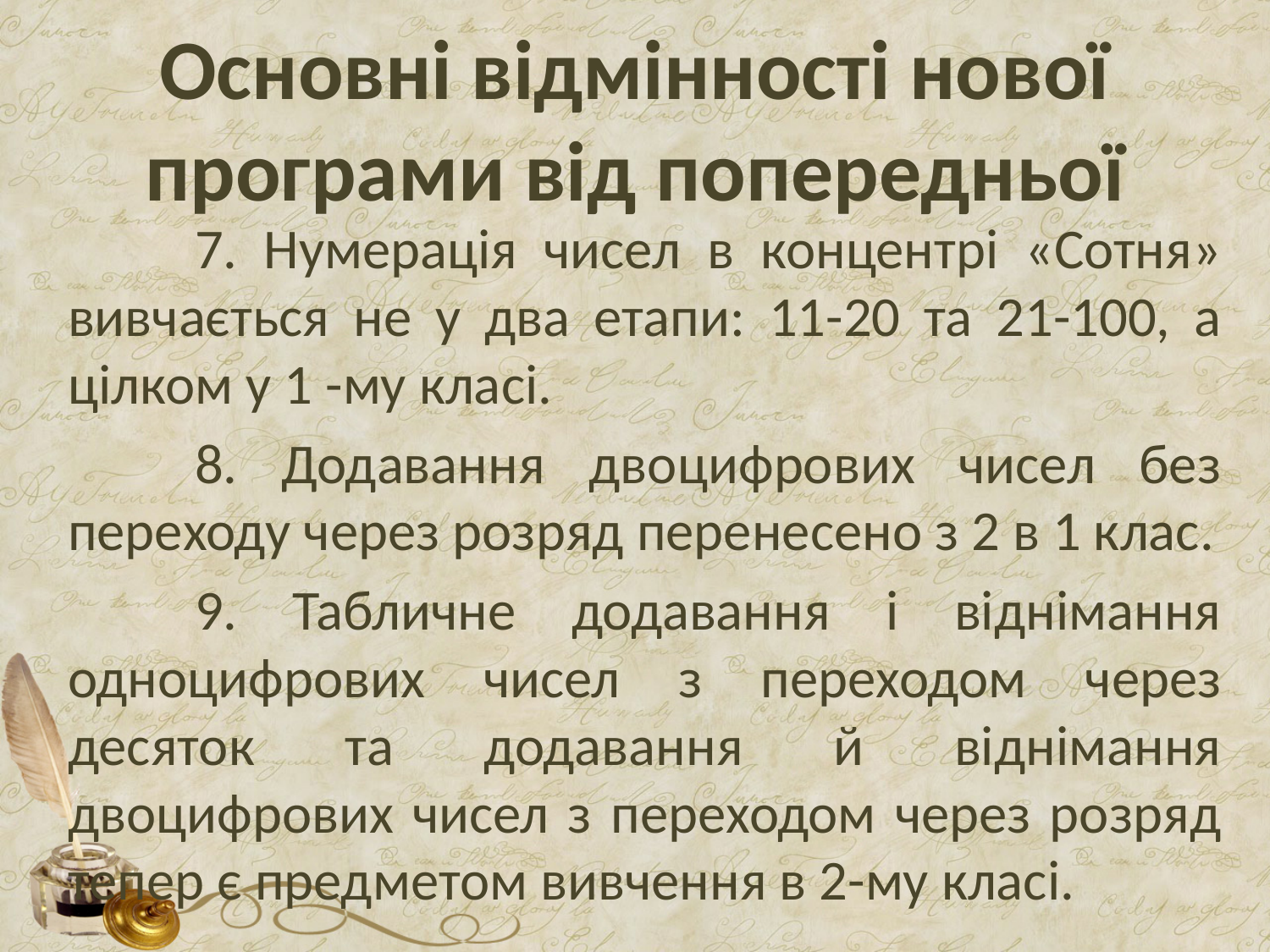

# Основні відмінності нової програми від попередньої
	7. Нумерація чисел в концентрі «Сотня» вивчається не у два етапи: 11-20 та 21-100, а цілком у 1 -му класі.
	8. Додавання двоцифрових чисел без переходу через розряд перенесено з 2 в 1 клас.
	9. Табличне додавання і віднімання одноцифрових чисел з переходом через десяток та додавання й віднімання двоцифрових чисел з переходом через розряд тепер є предметом вивчення в 2-му класі.